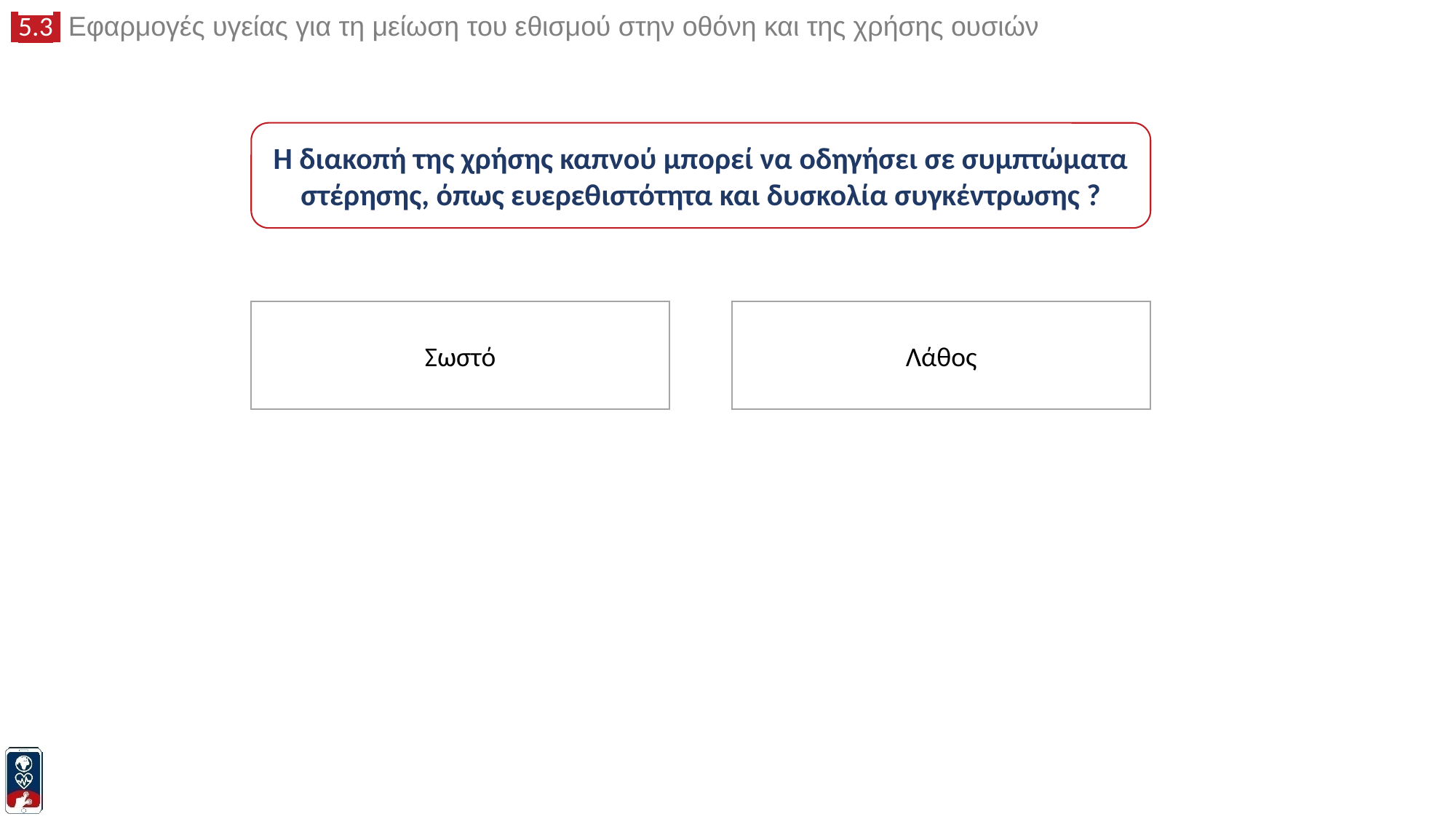

Η διακοπή της χρήσης καπνού μπορεί να οδηγήσει σε συμπτώματα στέρησης, όπως ευερεθιστότητα και δυσκολία συγκέντρωσης ?
Σωστό
Λάθος